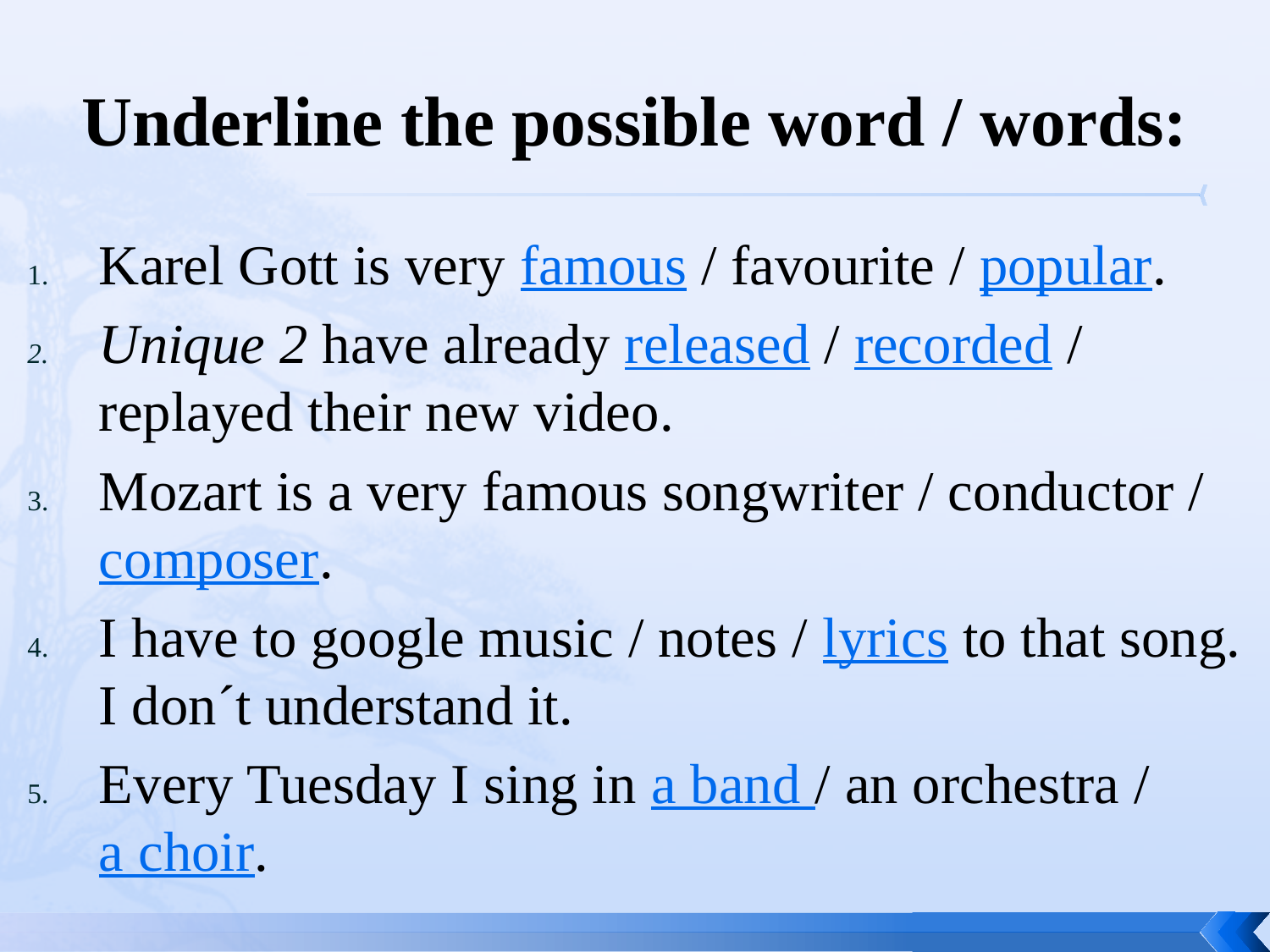

# Underline the possible word / words:
Karel Gott is very famous / favourite / popular.
Unique 2 have already released / recorded / replayed their new video.
Mozart is a very famous songwriter / conductor / composer.
I have to google music / notes / lyrics to that song. I don´t understand it.
Every Tuesday I sing in a band / an orchestra /
a choir.